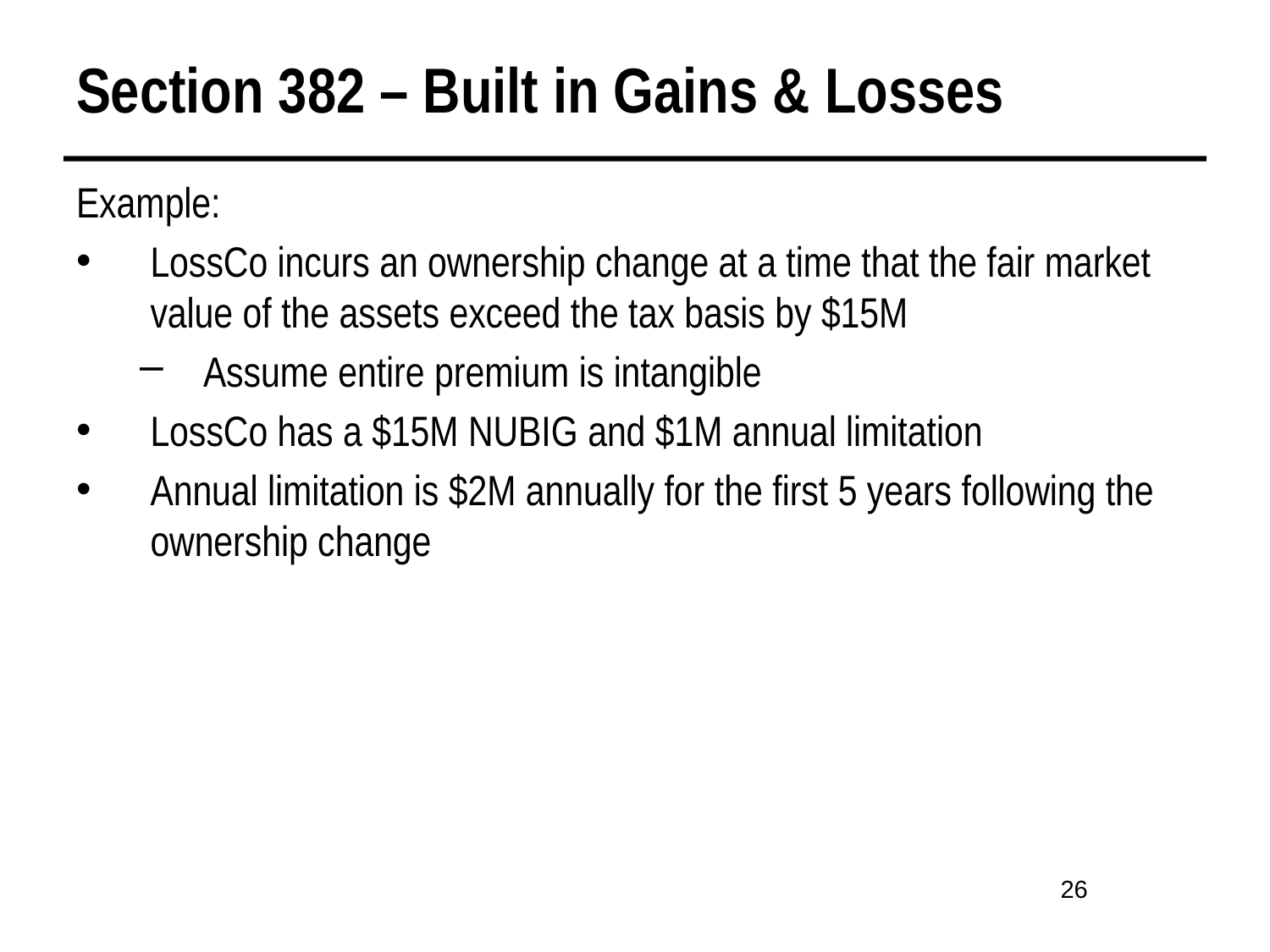

# Section 382 – Built in Gains & Losses
Example:
LossCo incurs an ownership change at a time that the fair market value of the assets exceed the tax basis by $15M
Assume entire premium is intangible
LossCo has a $15M NUBIG and $1M annual limitation
Annual limitation is $2M annually for the first 5 years following the ownership change

26